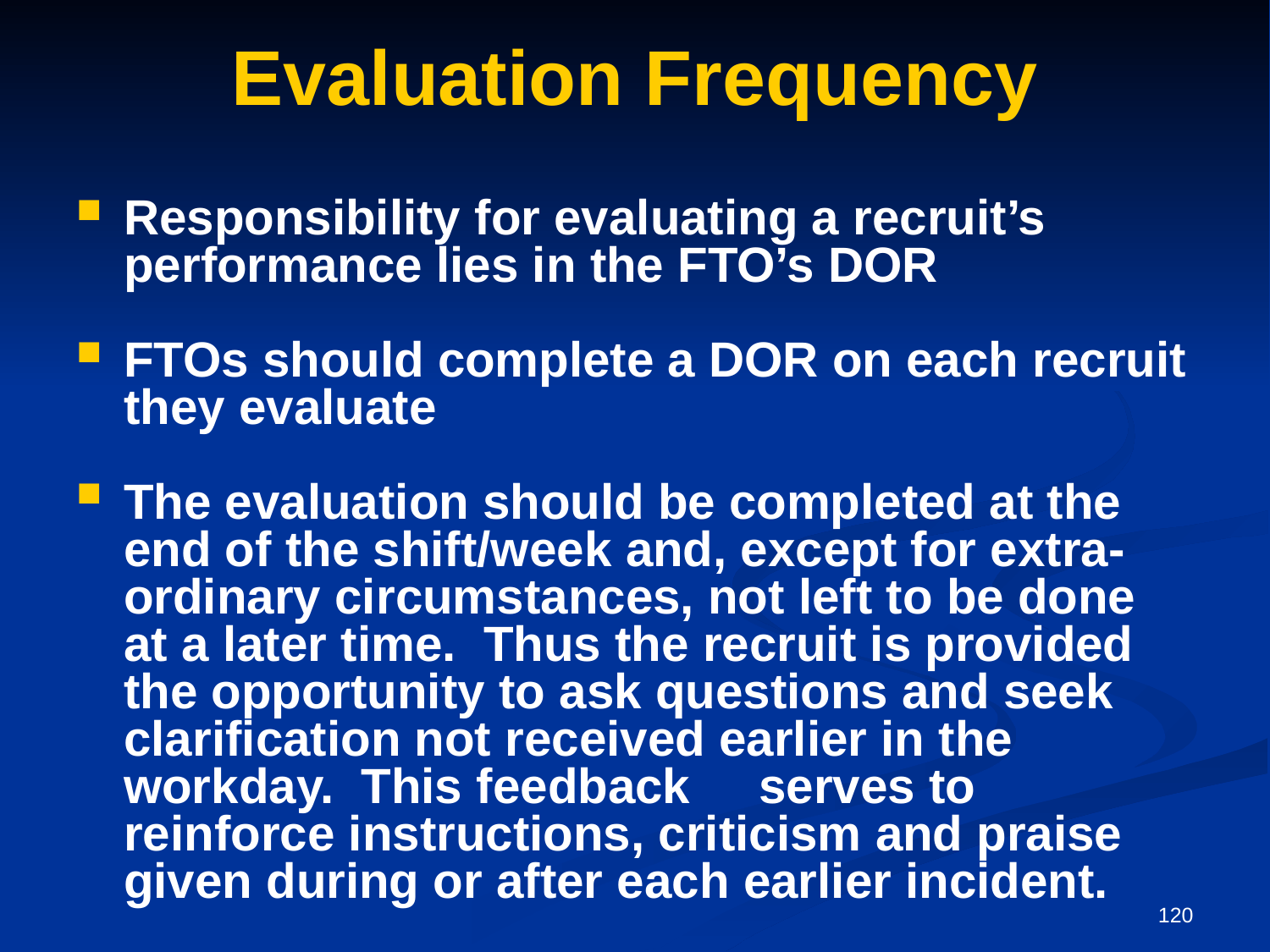

# Evaluation Frequency
Responsibility for evaluating a recruit’s   performance lies in the FTO’s DOR

FTOs should complete a DOR on each recruit they evaluate

The evaluation should be completed at the end of the shift/week and, except for extra-ordinary circumstances, not left to be done at a later time.  Thus the recruit is provided the opportunity to ask questions and seek clarification not received earlier in the workday.  This feedback 	serves to reinforce instructions, criticism and praise given during or after each earlier incident.
120